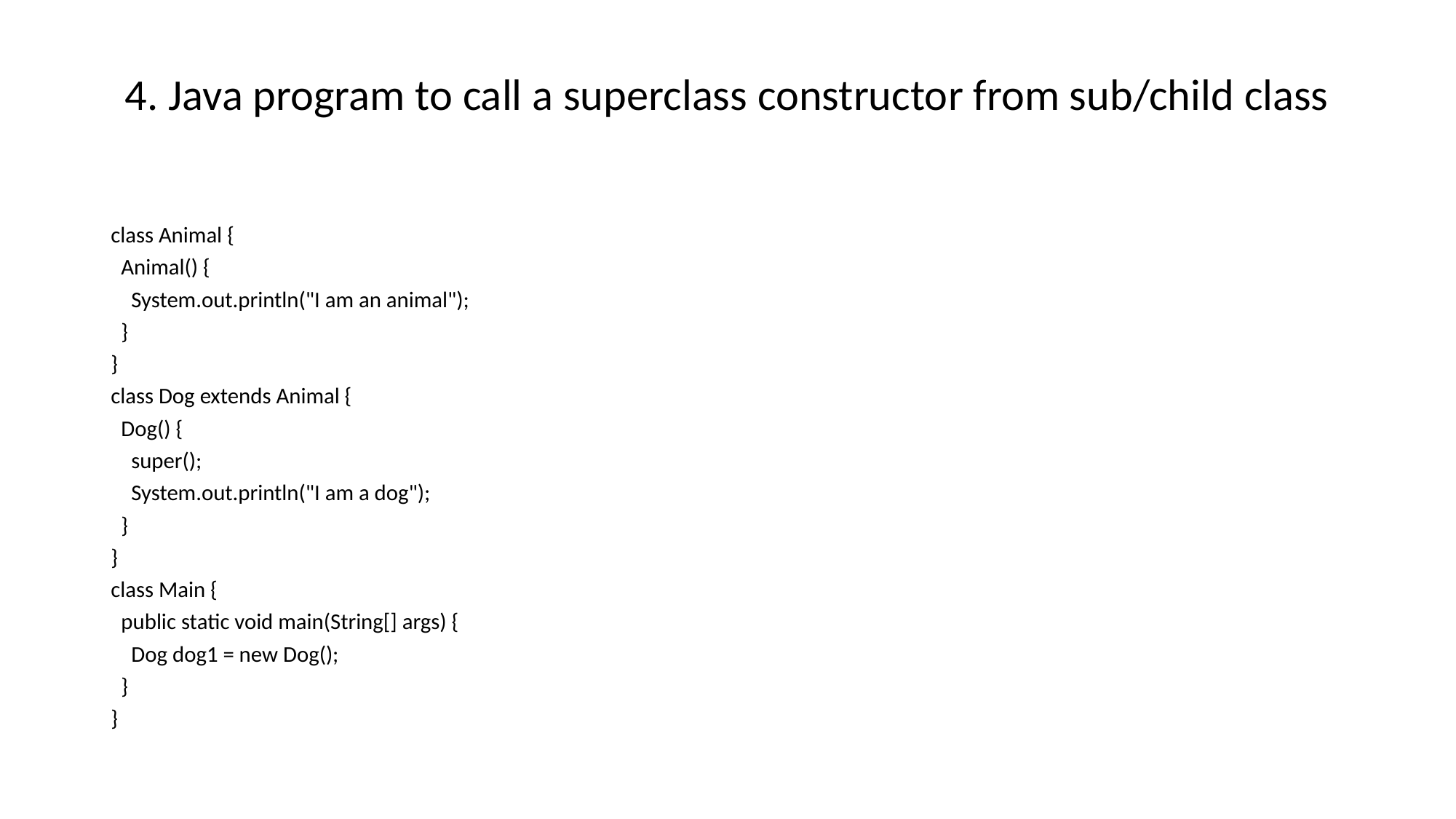

# 4. Java program to call a superclass constructor from sub/child class
class Animal {
  Animal() {
    System.out.println("I am an animal");
  }
}
class Dog extends Animal {
  Dog() {
    super();
    System.out.println("I am a dog");
  }
}
class Main {
  public static void main(String[] args) {
    Dog dog1 = new Dog();
  }
}